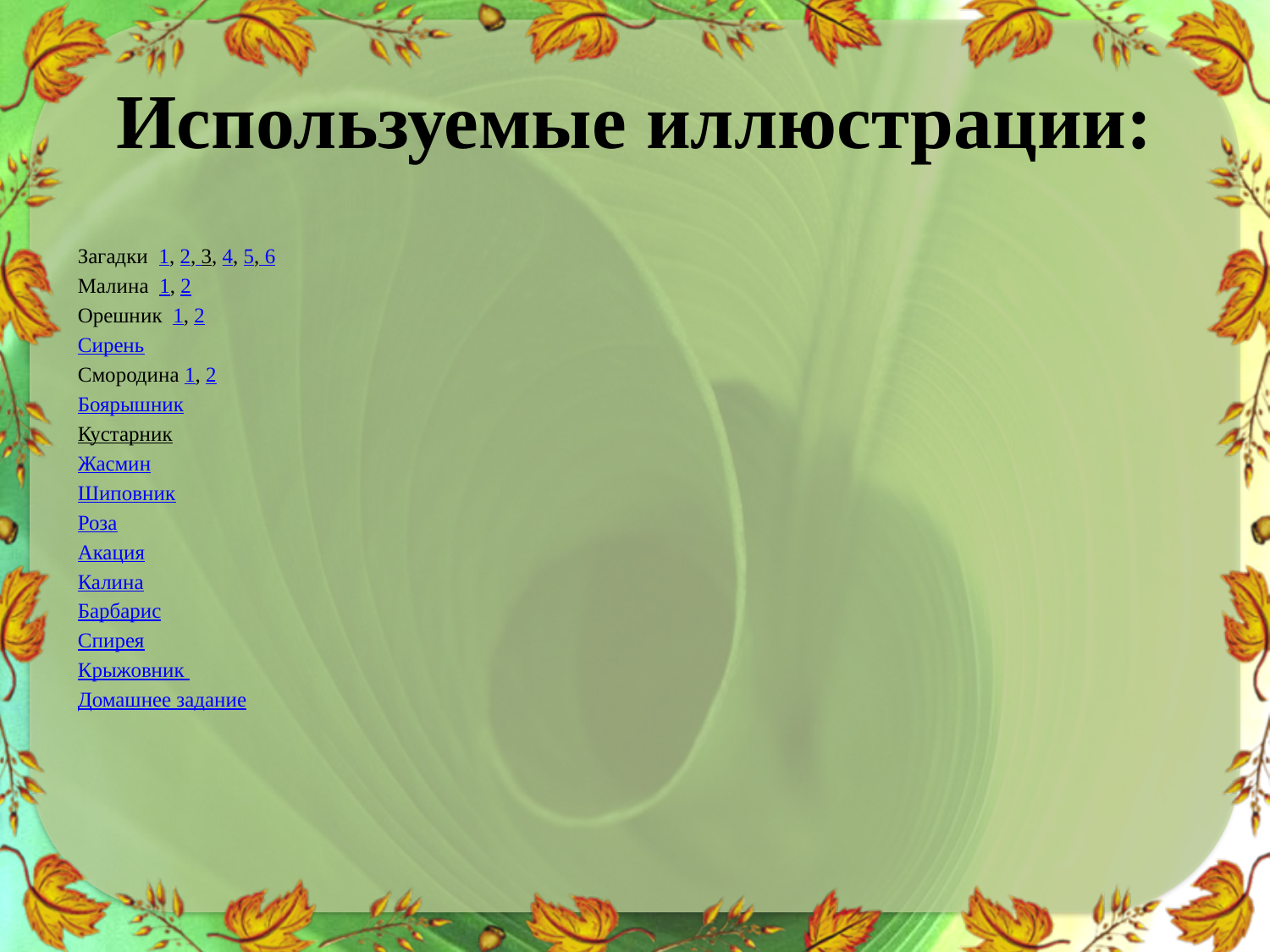

# Используемые иллюстрации:
Загадки  1, 2, 3, 4, 5, 6
Малина  1, 2
Орешник  1, 2
Сирень
Смородина 1, 2
Боярышник
Кустарник
Жасмин
Шиповник
Роза
Акация
Калина
Барбарис
Спирея
Крыжовник
Домашнее задание